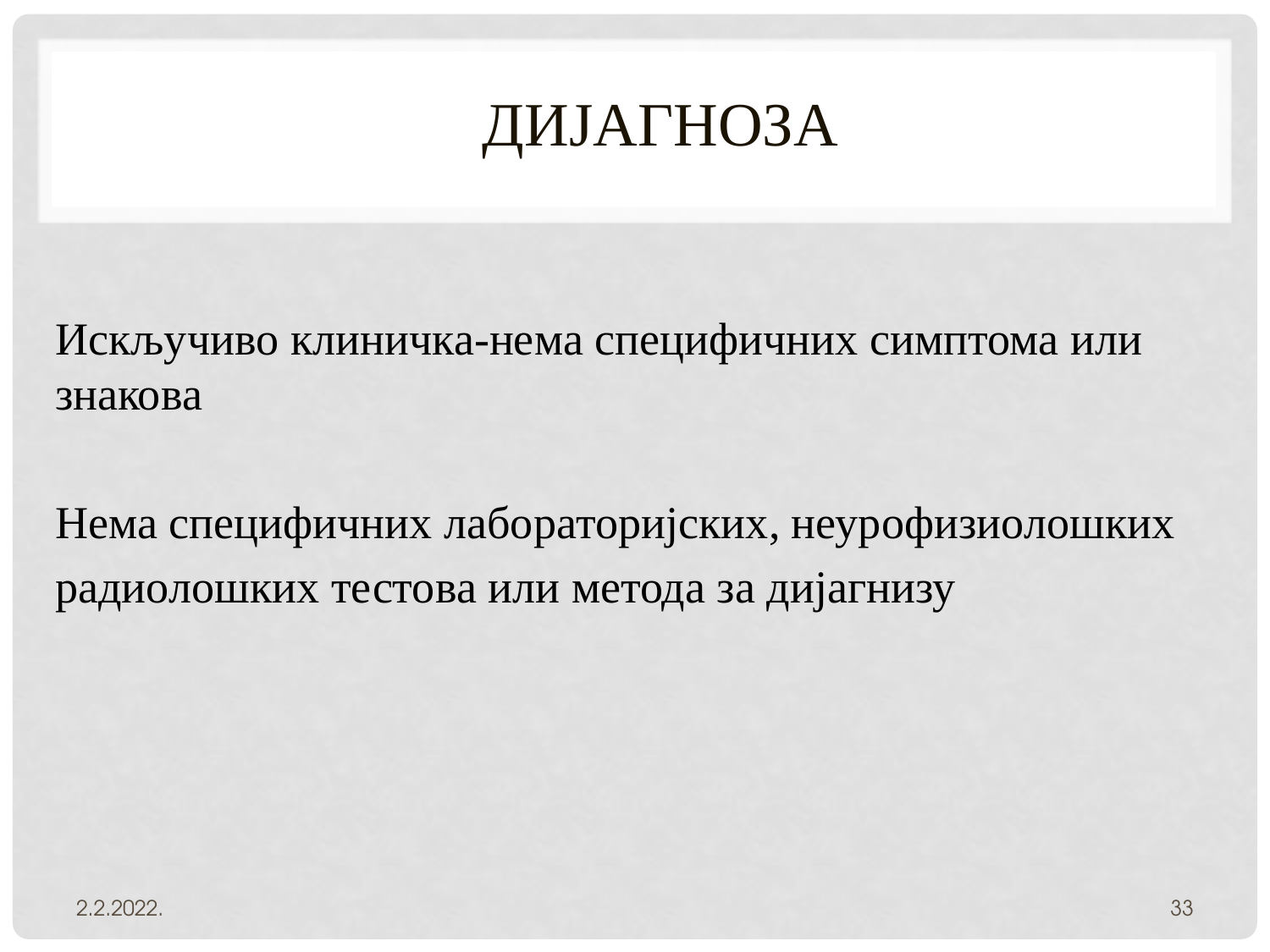

# дијагноза

Искључиво клиничка-нема специфичних симптома или знакова

Нема специфичних лабораторијских, неурофизиолошких
радиолошких тестова или метода за дијагнизу
2.2.2022.
33